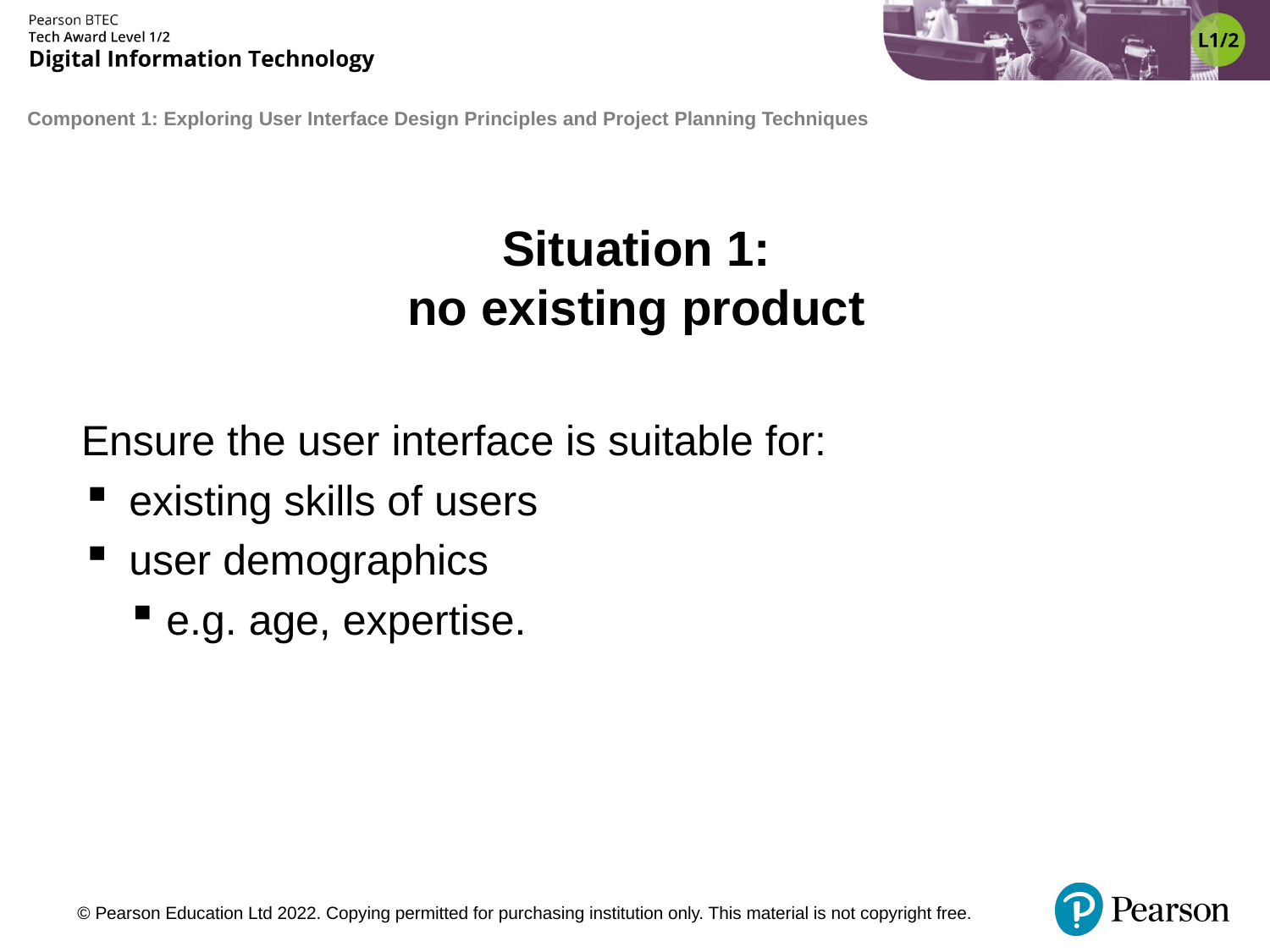

# Situation 1: no existing product
Ensure the user interface is suitable for:
existing skills of users
user demographics
e.g. age, expertise.